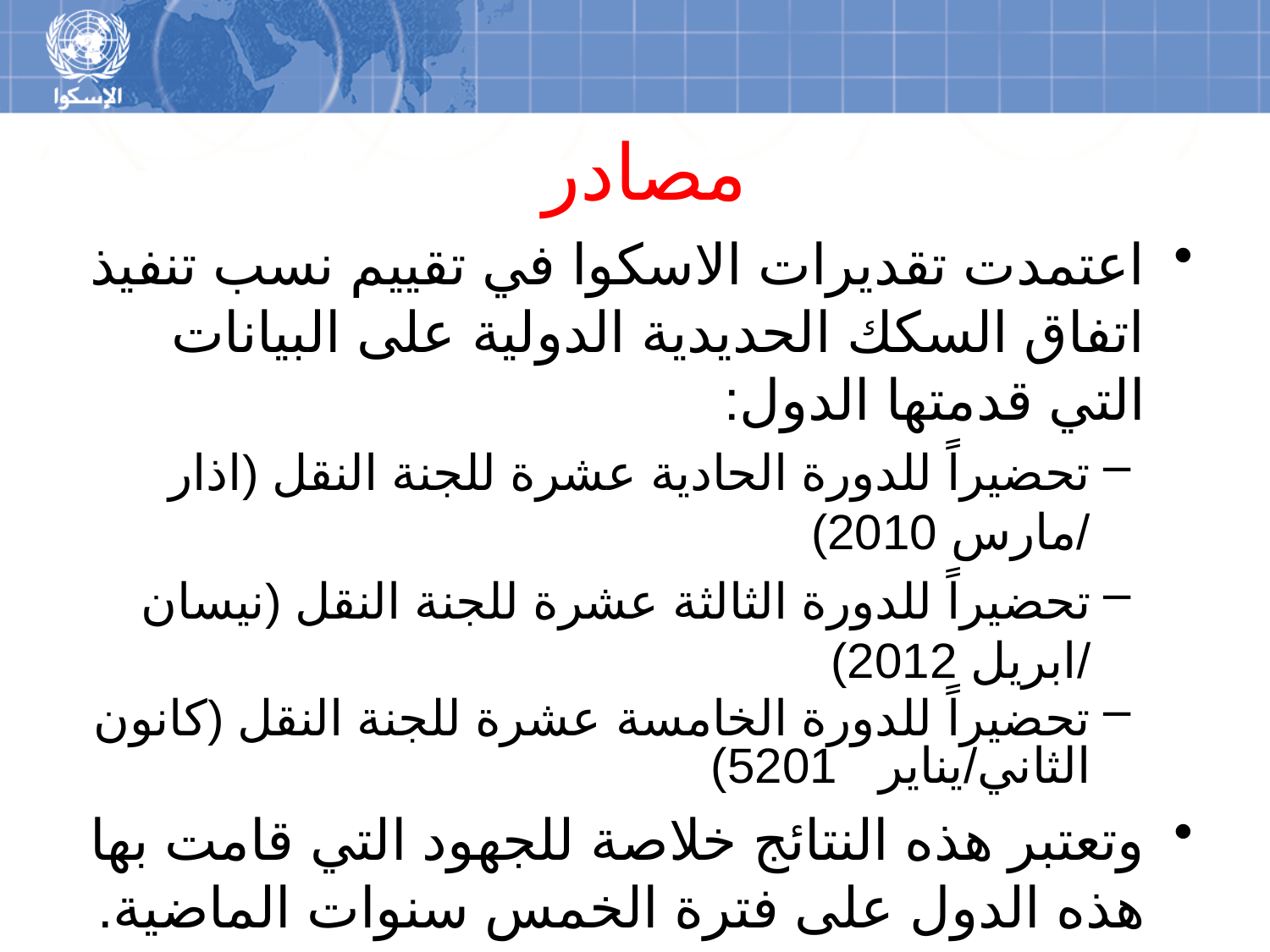

# مصادر
اعتمدت تقديرات الاسكوا في تقييم نسب تنفيذ اتفاق السكك الحديدية الدولية على البيانات التي قدمتها الدول:
تحضيراً للدورة الحادية عشرة للجنة النقل (اذار /مارس 2010)
تحضيراً للدورة الثالثة عشرة للجنة النقل (نيسان /ابريل 2012)
تحضيراً للدورة الخامسة عشرة للجنة النقل (كانون الثاني/يناير   5201)
وتعتبر هذه النتائج خلاصة للجهود التي قامت بها هذه الدول على فترة الخمس سنوات الماضية.